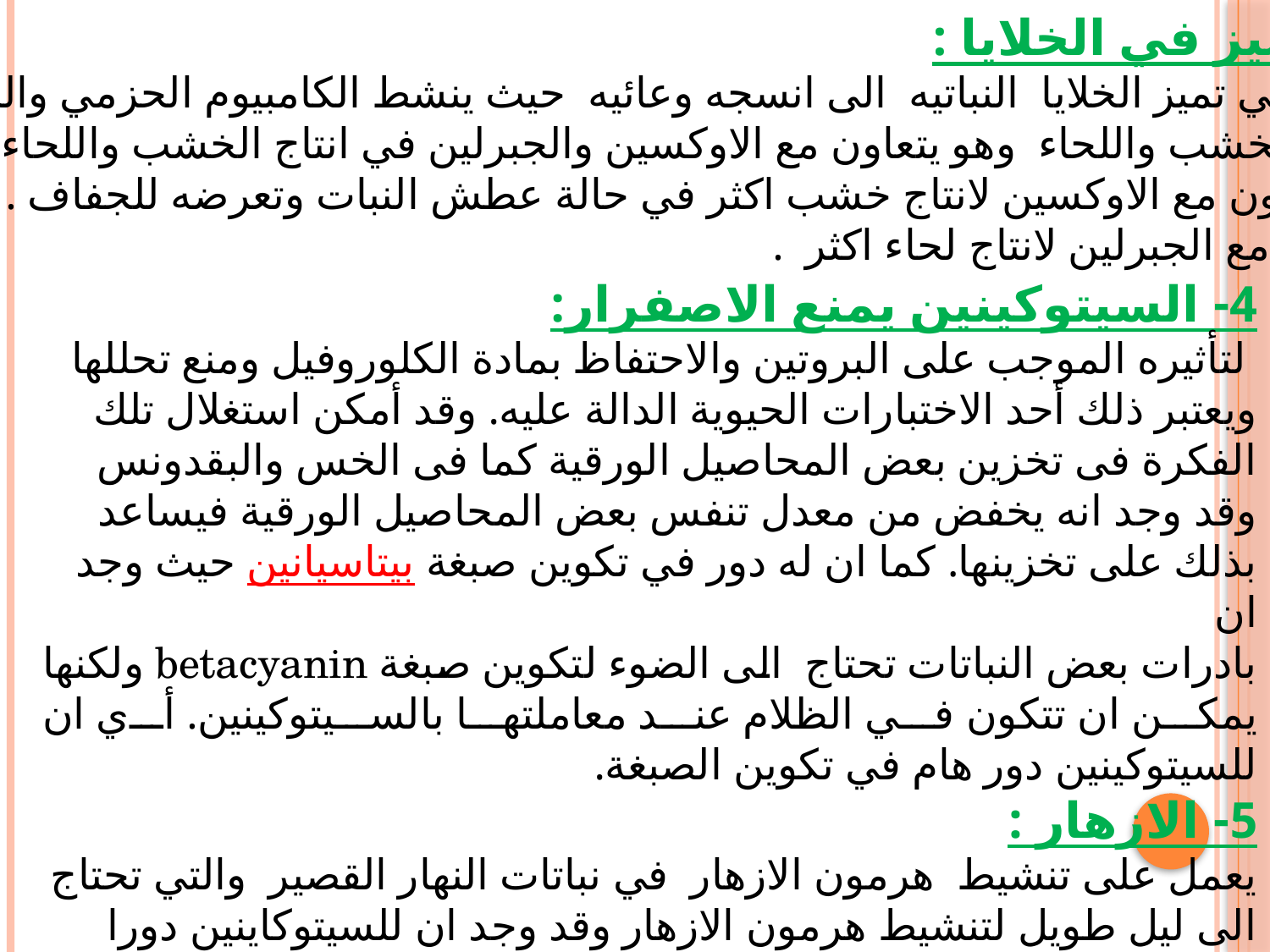

3- التميز في الخلايا :
له دور في تميز الخلايا  النباتيه  الى انسجه وعائيه  حيث ينشط الكامبيوم الحزمي والبين حزمي
 لانتاج الخشب واللحاء  وهو يتعاون مع الاوكسين والجبرلين في انتاج الخشب واللحاء .
فهو يتعاون مع الاوكسين لانتاج خشب اكثر في حالة عطش النبات وتعرضه للجفاف .
ويتعاون مع الجبرلين لانتاج لحاء اكثر  .

4- السيتوكينين يمنع الاصفرار:
 لتأثيره الموجب على البروتين والاحتفاظ بمادة الكلوروفيل ومنع تحللها ويعتبر ذلك أحد الاختبارات الحيوية الدالة عليه. وقد أمكن استغلال تلك الفكرة فى تخزين بعض المحاصيل الورقية كما فى الخس والبقدونس وقد وجد انه يخفض من معدل تنفس بعض المحاصيل الورقية فيساعد بذلك على تخزينها. كما ان له دور في تكوين صبغة بيتاسيانين حيث وجد ان
بادرات بعض النباتات تحتاج  الى الضوء لتكوين صبغة betacyanin ولكنها يمكن ان تتكون في الظلام عند معاملتها بالسيتوكينين. أي ان للسيتوكينين دور هام في تكوين الصبغة.
5- الازهار :
يعمل على تنشيط  هرمون الازهار  في نباتات النهار القصير  والتي تحتاج الى ليل طويل لتنشيط هرمون الازهار وقد وجد ان للسيتوكاينين دورا بارزا بتنشيط الازهار  عند معاملة النباتات به .